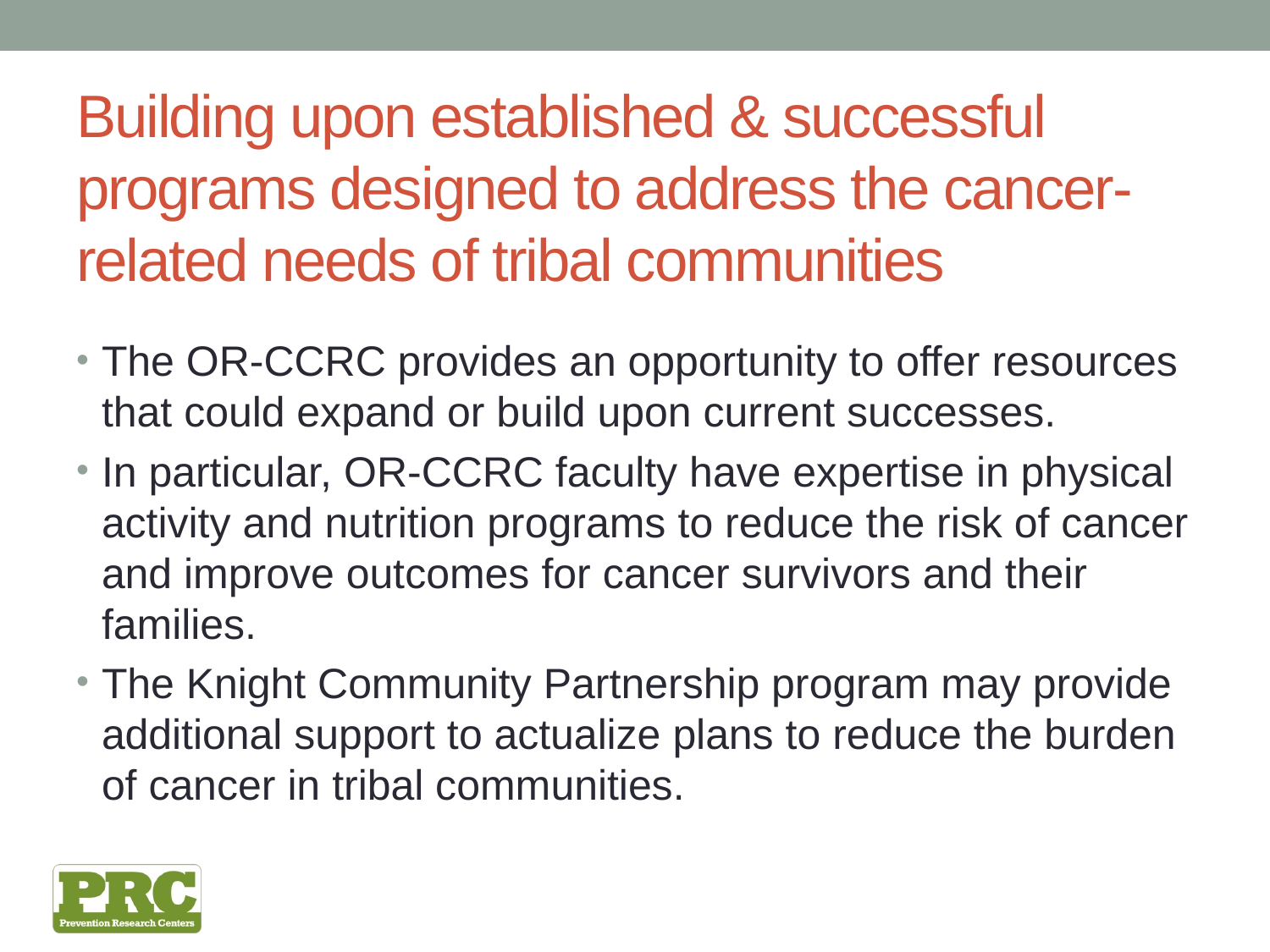

# Building upon established & successful programs designed to address the cancer-related needs of tribal communities
The OR-CCRC provides an opportunity to offer resources that could expand or build upon current successes.
In particular, OR-CCRC faculty have expertise in physical activity and nutrition programs to reduce the risk of cancer and improve outcomes for cancer survivors and their families.
The Knight Community Partnership program may provide additional support to actualize plans to reduce the burden of cancer in tribal communities.